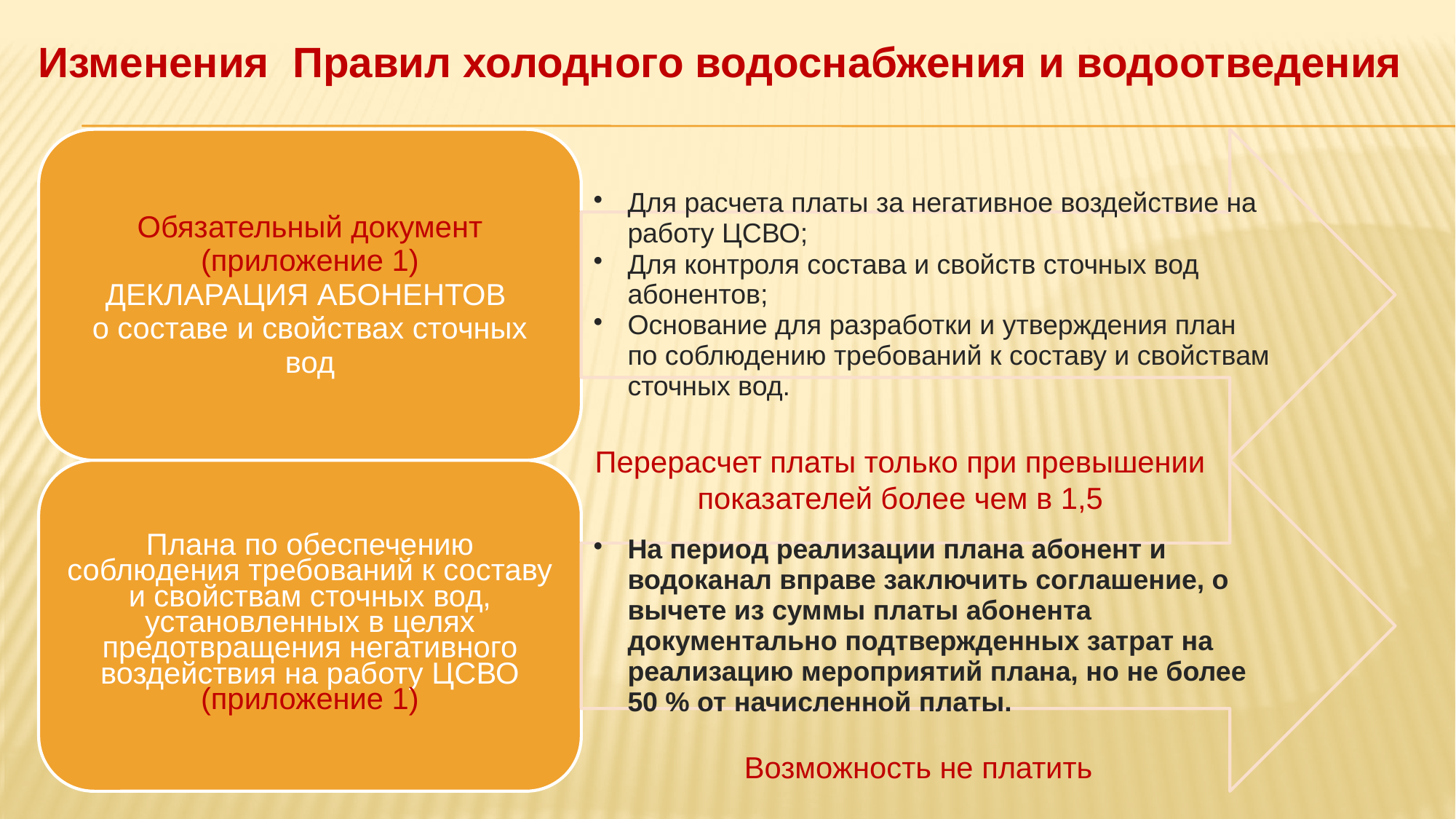

Изменения  Правил холодного водоснабжения и водоотведения
Обязательный документ (приложение 1)
ДЕКЛАРАЦИЯ АБОНЕНТОВ
о составе и свойствах сточных вод
Для расчета платы за негативное воздействие на работу ЦСВО;
Плана по обеспечению соблюдения требований к составу и свойствам сточных вод, установленных в целях предотвращения негативного воздействия на работу ЦСВО (приложение 1)
На период реализации плана абонент и водоканал вправе заключить соглашение, о вычете из суммы платы абонента документально подтвержденных затрат на реализацию мероприятий плана, но не более 50 % от начисленной платы.
Для контроля состава и свойств сточных вод абонентов;
Основание для разработки и утверждения план по соблюдению требований к составу и свойствам сточных вод.
Перерасчет платы только при превышении показателей более чем в 1,5
Возможность не платить